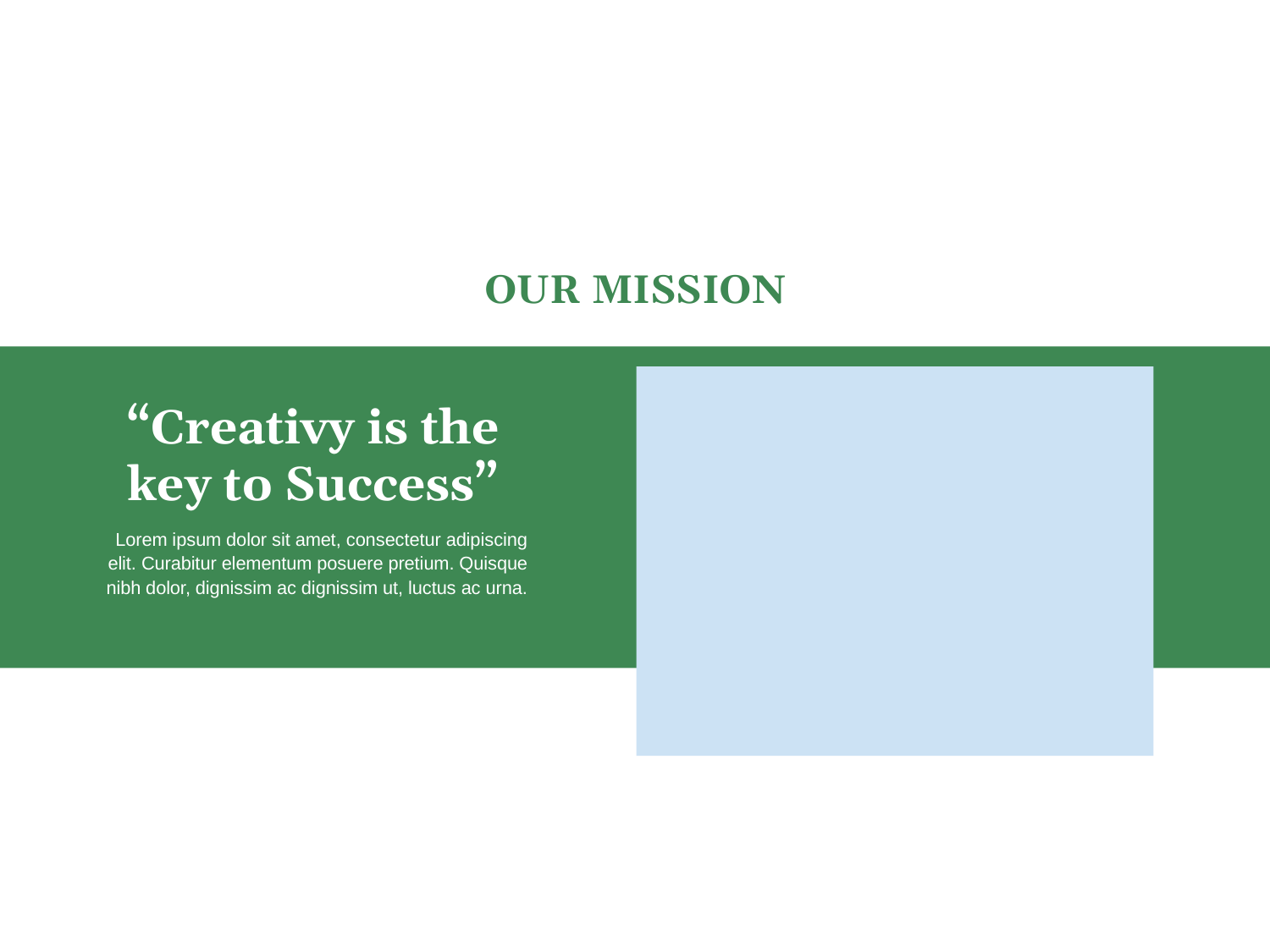

OUR MISSION

“Creativy is the key to Success”
Lorem ipsum dolor sit amet, consectetur adipiscing elit. Curabitur elementum posuere pretium. Quisque nibh dolor, dignissim ac dignissim ut, luctus ac urna.